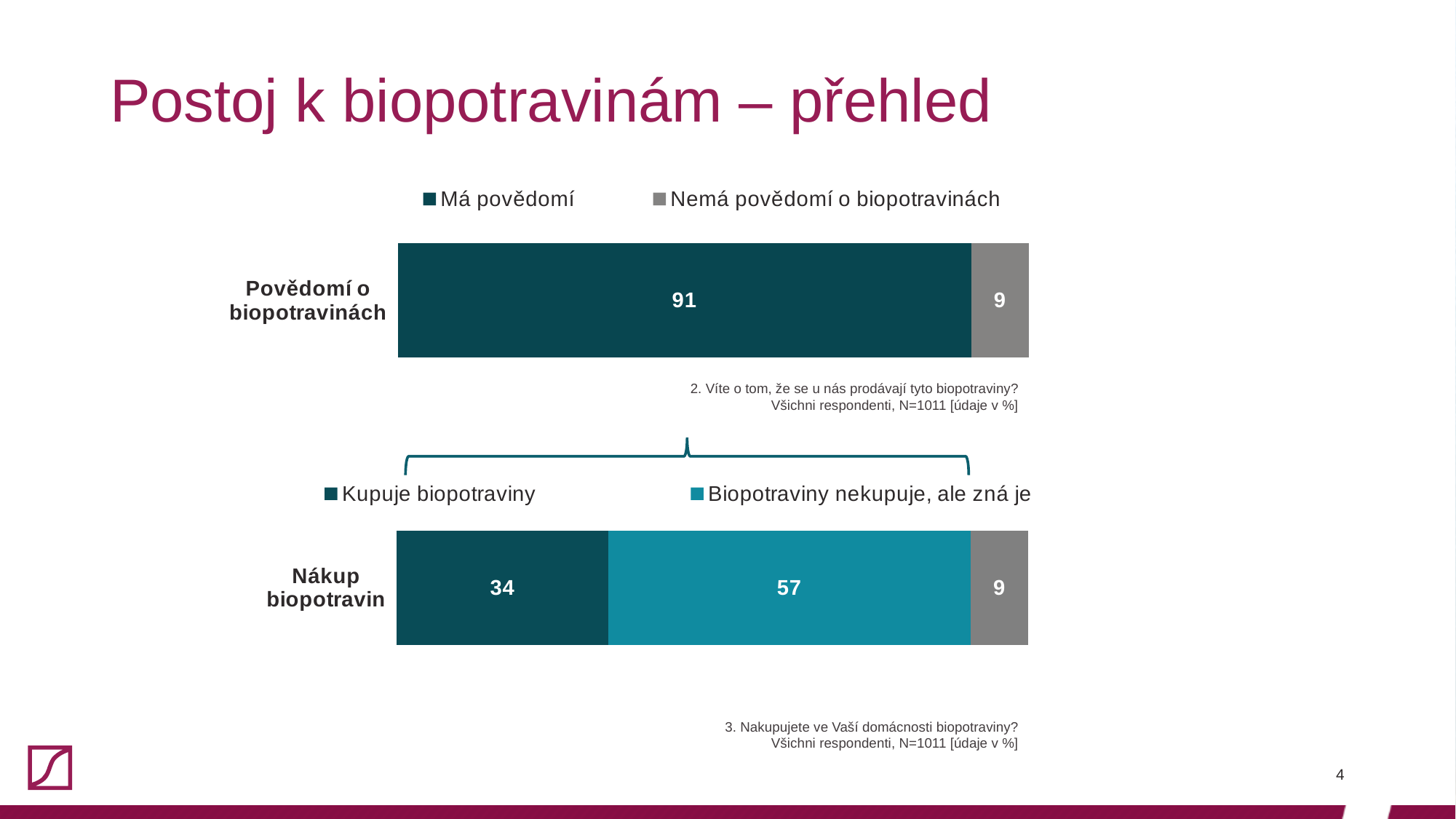

# Postoj k biopotravinám – přehled

### Chart

| Category | Má povědomí | Nemá povědomí o biopotravinách |
|---|---|---|
| Povědomí o biopotravinách | 90.90009891196836 | 9.099901088031652 |

### Chart

| Category | Kupuje biopotraviny | Biopotraviny nekupuje, ale zná je | Nemá povědomí o biopotravinách |
|---|---|---|---|
| Nákup biopotravin | 33.531157270029674 | 57.368941641938676 | 9.099901088031652 |

2. Víte o tom, že se u nás prodávají tyto biopotraviny?
Všichni respondenti, N=1011 [údaje v %]
3. Nakupujete ve Vaší domácnosti biopotraviny?
Všichni respondenti, N=1011 [údaje v %]
4